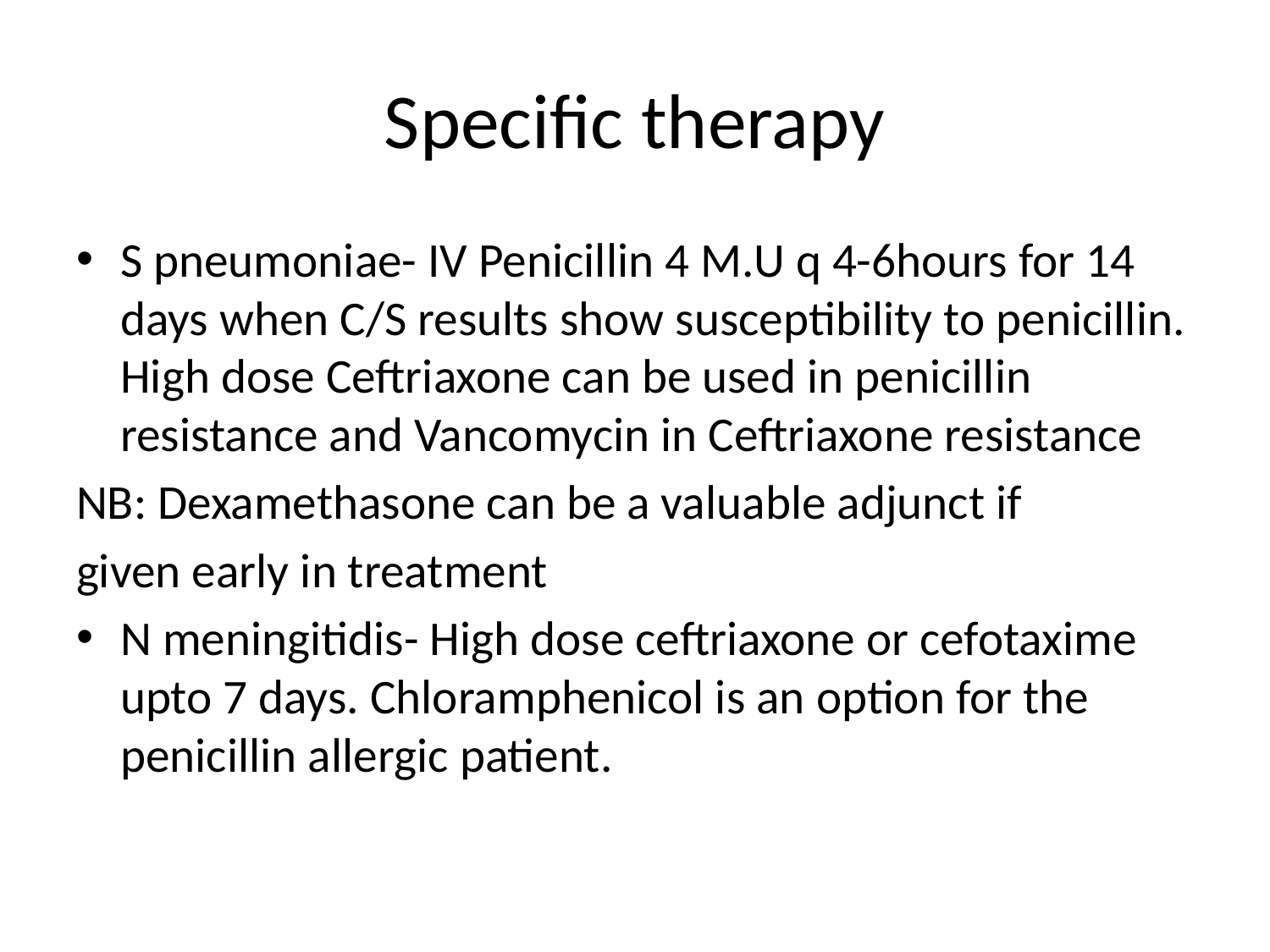

# Specific therapy
S pneumoniae- IV Penicillin 4 M.U q 4-6hours for 14 days when C/S results show susceptibility to penicillin. High dose Ceftriaxone can be used in penicillin resistance and Vancomycin in Ceftriaxone resistance
NB: Dexamethasone can be a valuable adjunct if
given early in treatment
N meningitidis- High dose ceftriaxone or cefotaxime upto 7 days. Chloramphenicol is an option for the penicillin allergic patient.